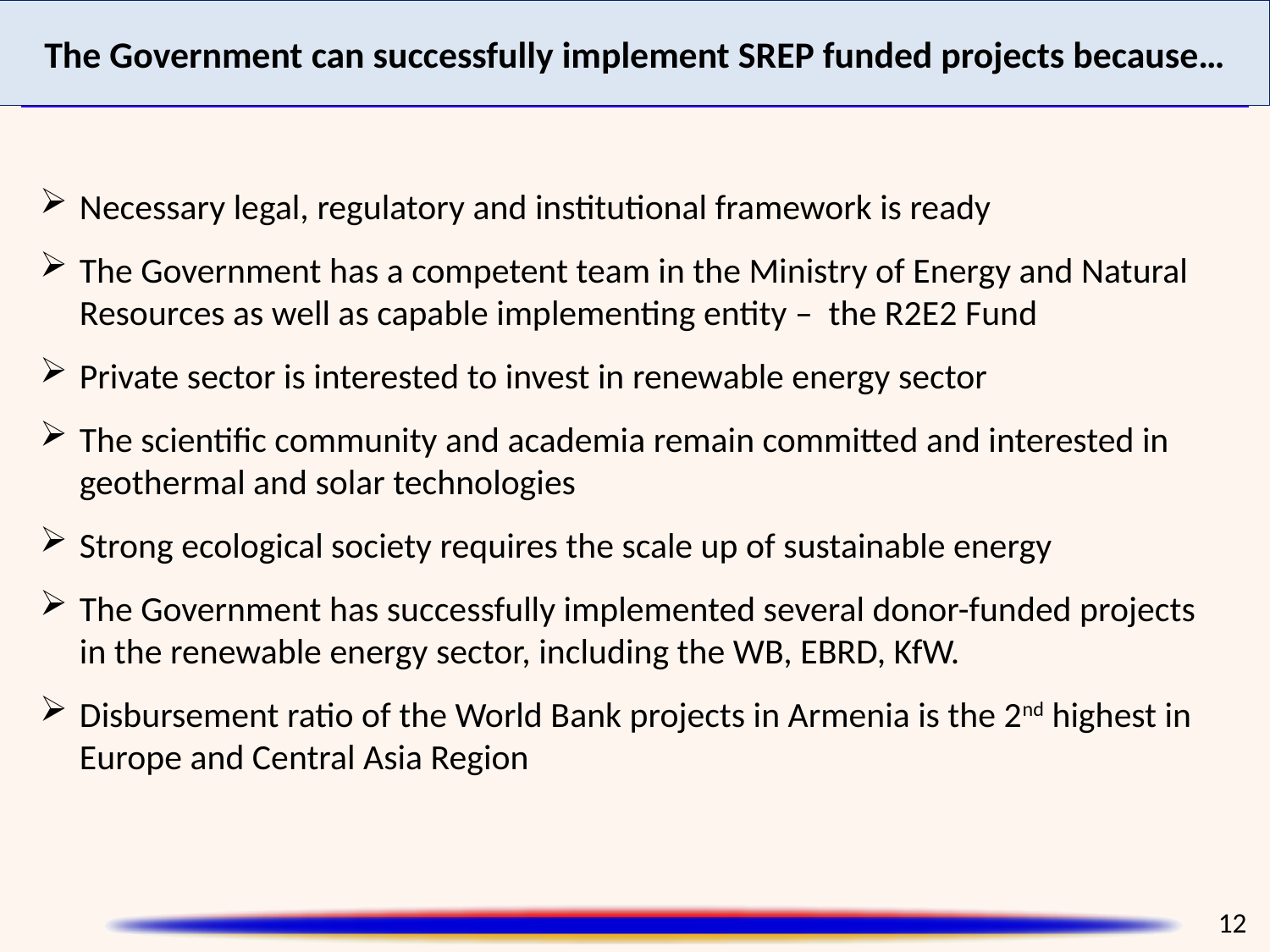

The Government can successfully implement SREP funded projects because…

Necessary legal, regulatory and institutional framework is ready
The Government has a competent team in the Ministry of Energy and Natural Resources as well as capable implementing entity –  the R2E2 Fund
Private sector is interested to invest in renewable energy sector
The scientific community and academia remain committed and interested in geothermal and solar technologies
Strong ecological society requires the scale up of sustainable energy
The Government has successfully implemented several donor-funded projects in the renewable energy sector, including the WB, EBRD, KfW.
Disbursement ratio of the World Bank projects in Armenia is the 2nd highest in Europe and Central Asia Region
12